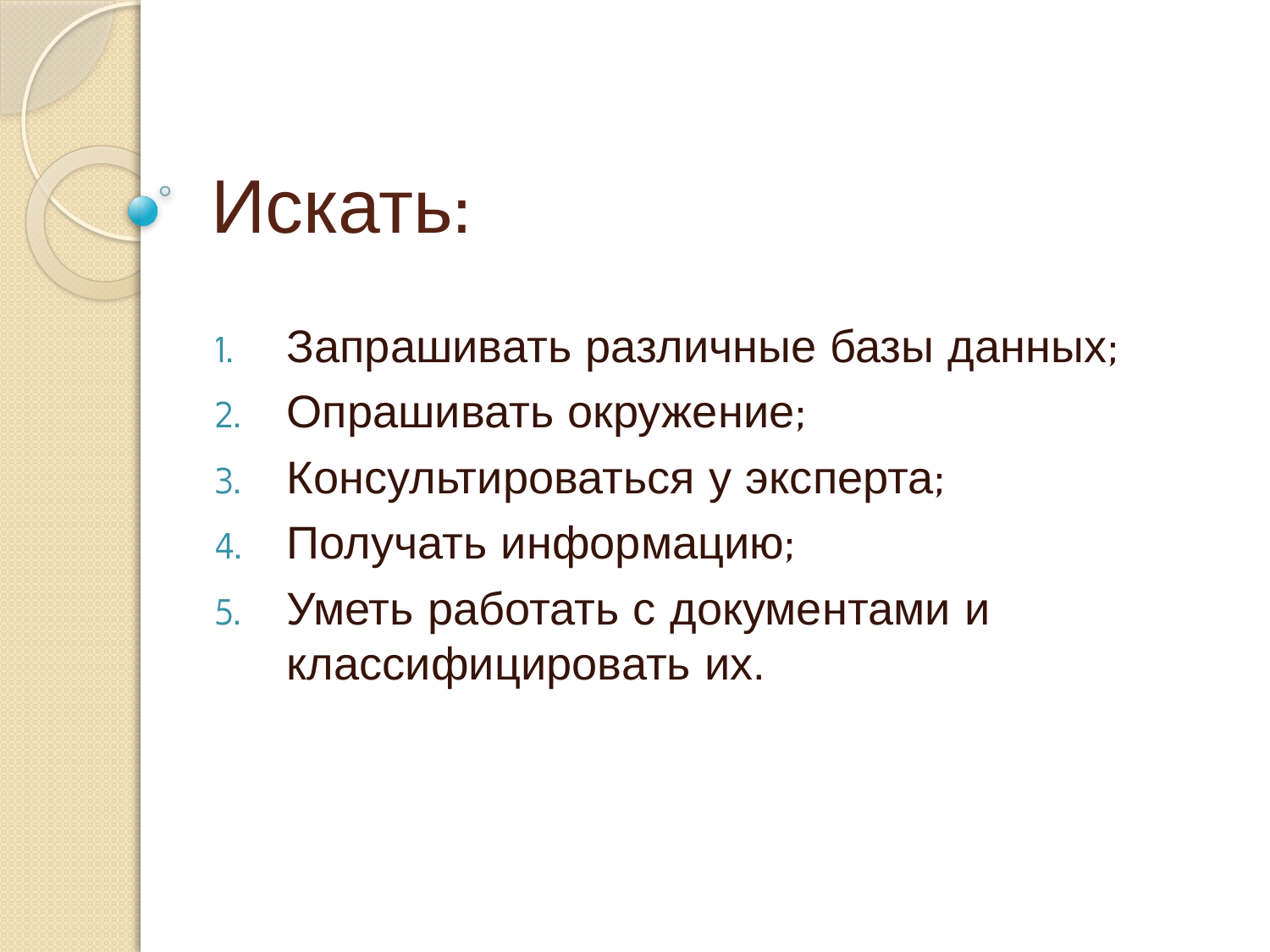

# Искать:
Запрашивать различные базы данных;
Опрашивать окружение;
Консультироваться у эксперта;
Получать информацию;
Уметь работать с документами и классифицировать их.